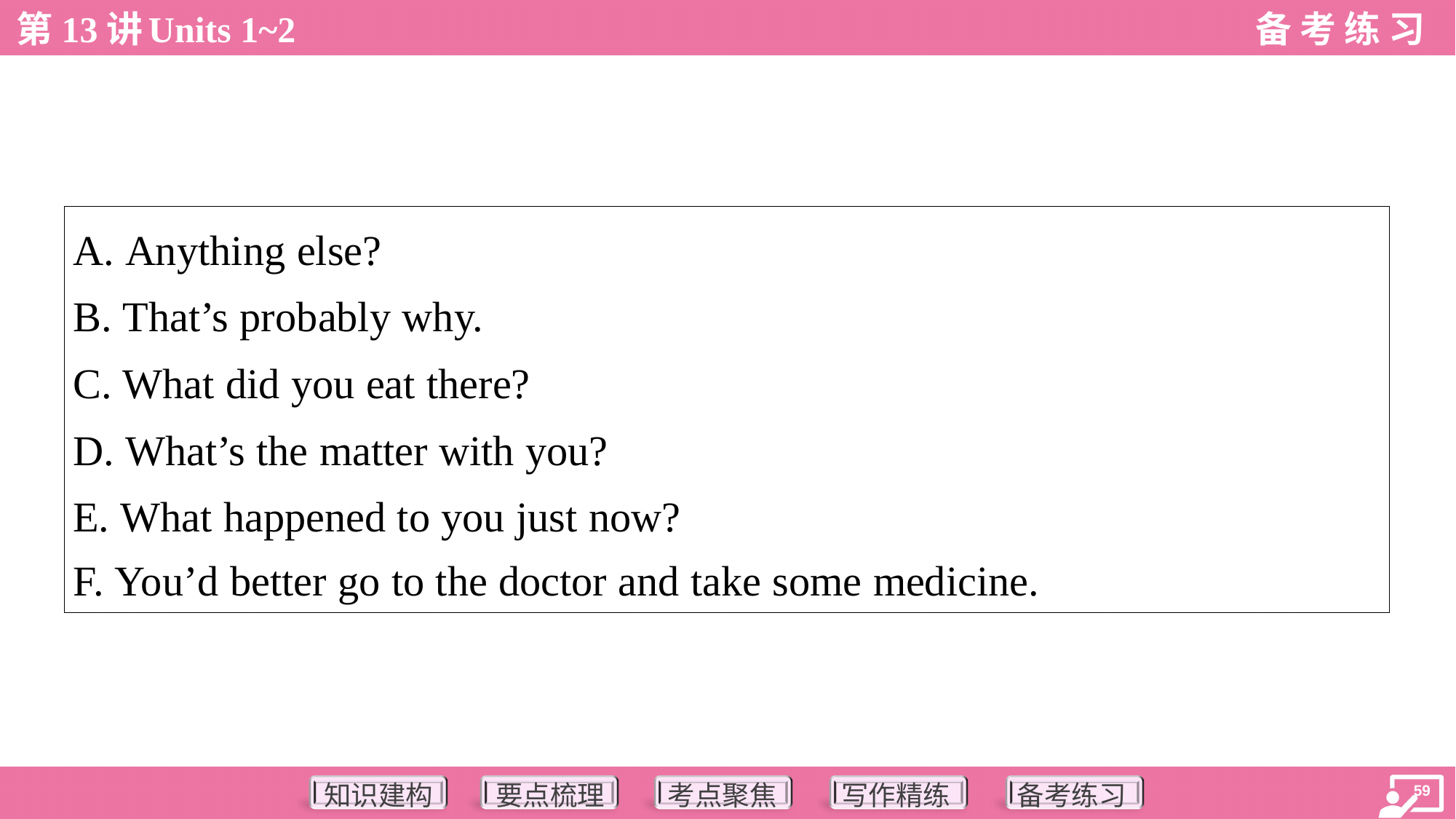

| A. Anything else? B. That’s probably why. C. What did you eat there? D. What’s the matter with you? E. What happened to you just now? F. You’d better go to the doctor and take some medicine. |
| --- |